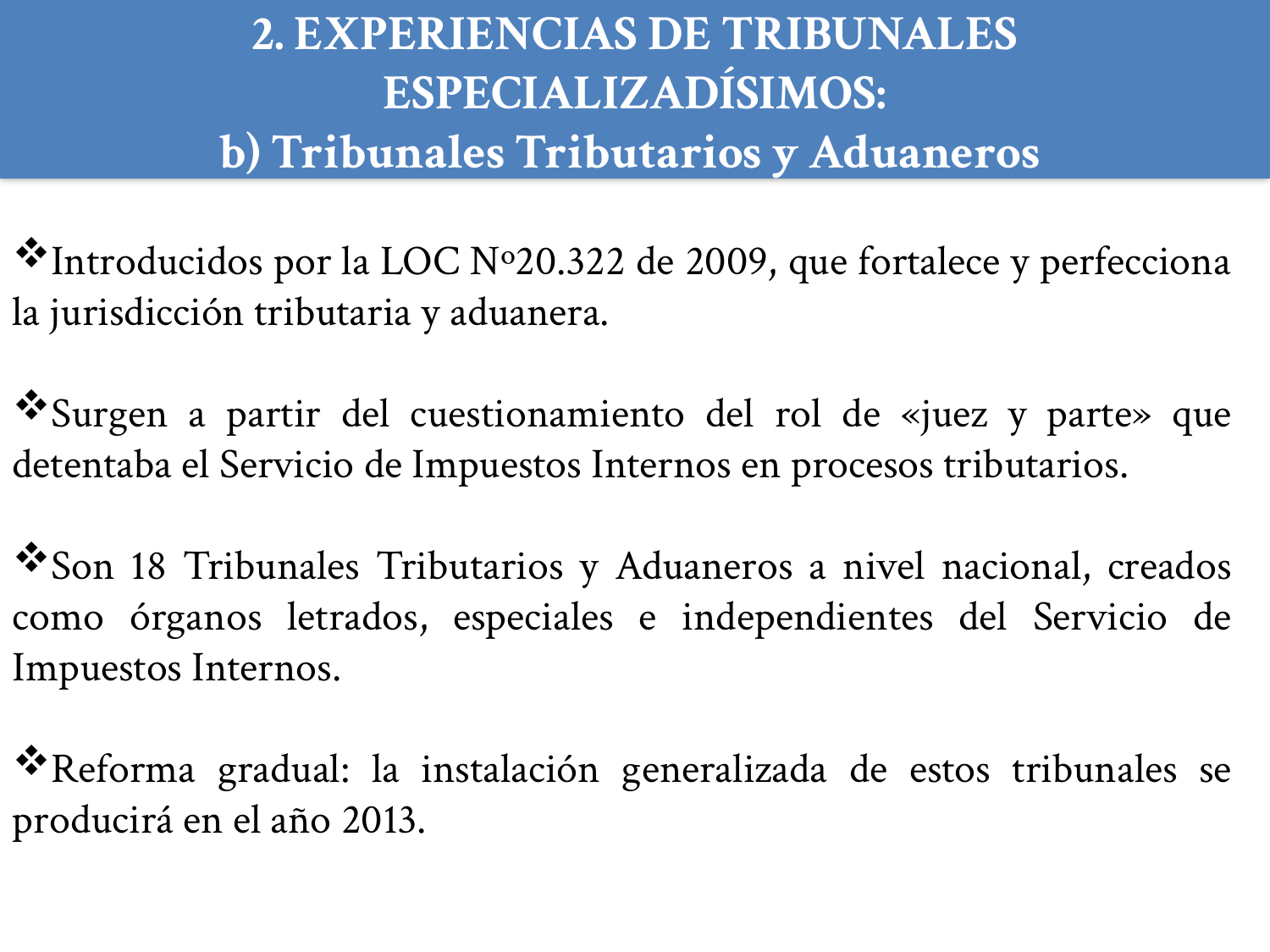

# 2. EXPERIENCIAS DE TRIBUNALES ESPECIALIZADÍSIMOS: b) Tribunales Tributarios y Aduaneros
Introducidos por la LOC Nº20.322 de 2009, que fortalece y perfecciona la jurisdicción tributaria y aduanera.

Surgen a partir del cuestionamiento del rol de «juez y parte» que detentaba el Servicio de Impuestos Internos en procesos tributarios.

Son 18 Tribunales Tributarios y Aduaneros a nivel nacional, creados como órganos letrados, especiales e independientes del Servicio de Impuestos Internos.

Reforma gradual: la instalación generalizada de estos tribunales se producirá en el año 2013.